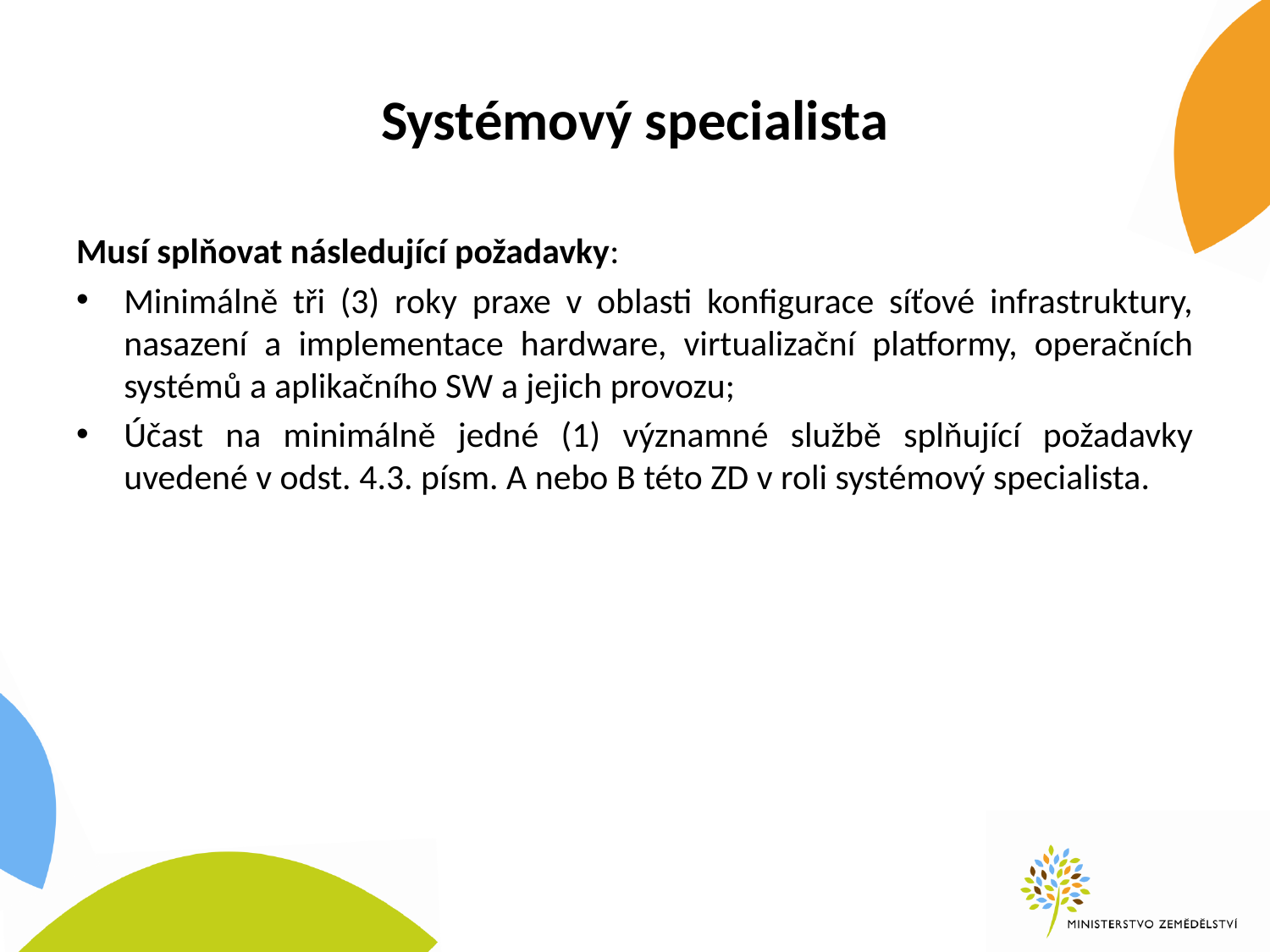

# Systémový specialista
Musí splňovat následující požadavky:
Minimálně tři (3) roky praxe v oblasti konfigurace síťové infrastruktury, nasazení a implementace hardware, virtualizační platformy, operačních systémů a aplikačního SW a jejich provozu;
Účast na minimálně jedné (1) významné službě splňující požadavky uvedené v odst. 4.3. písm. A nebo B této ZD v roli systémový specialista.